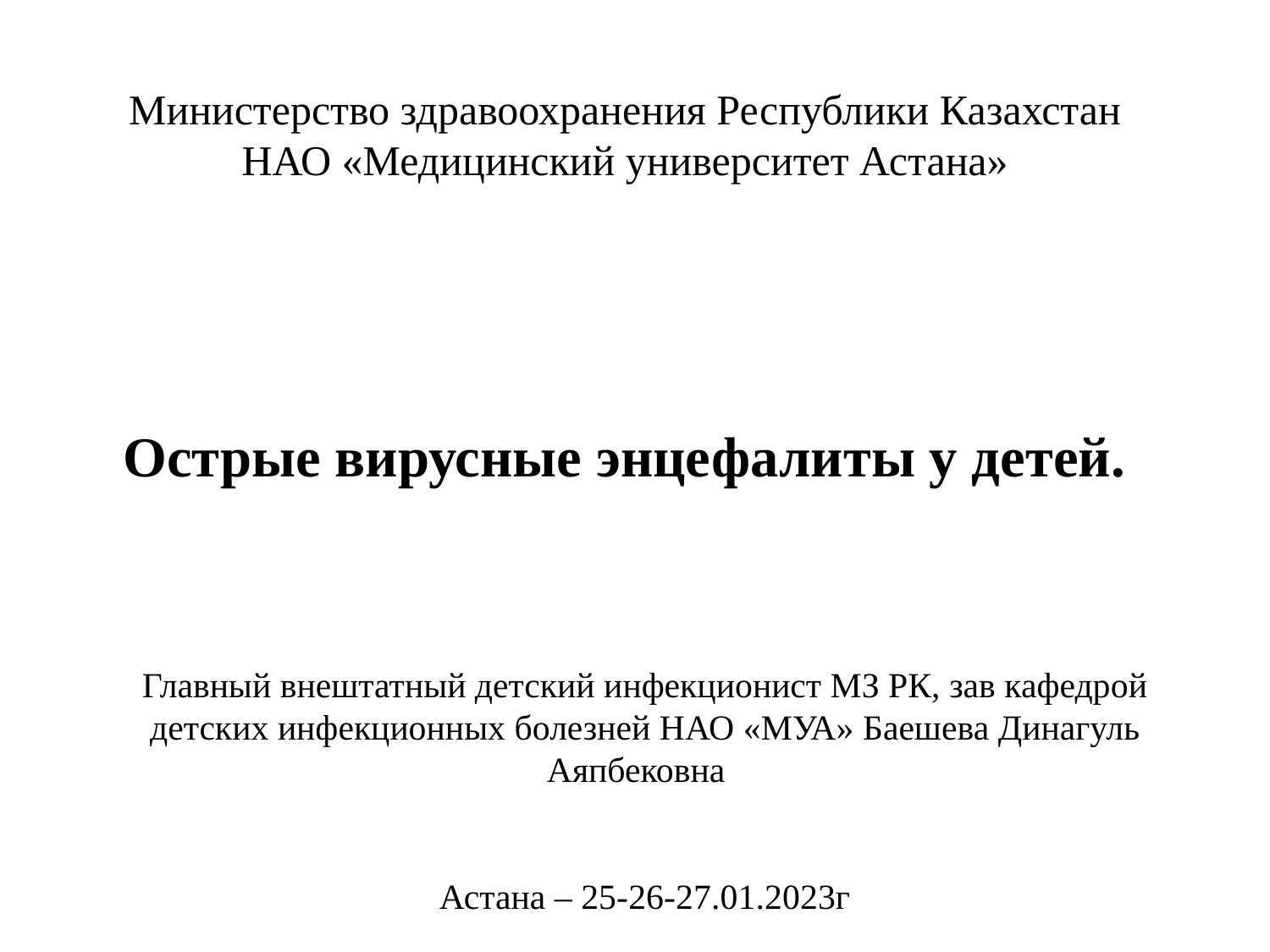

Министерство здравоохранения Республики Казахстан
НАО «Медицинский университет Астана»
# Острые вирусные энцефалиты у детей.
Главный внештатный детский инфекционист МЗ РК, зав кафедрой детских инфекционных болезней НАО «МУА» Баешева Динагуль Аяпбековна

Астана – 25-26-27.01.2023г